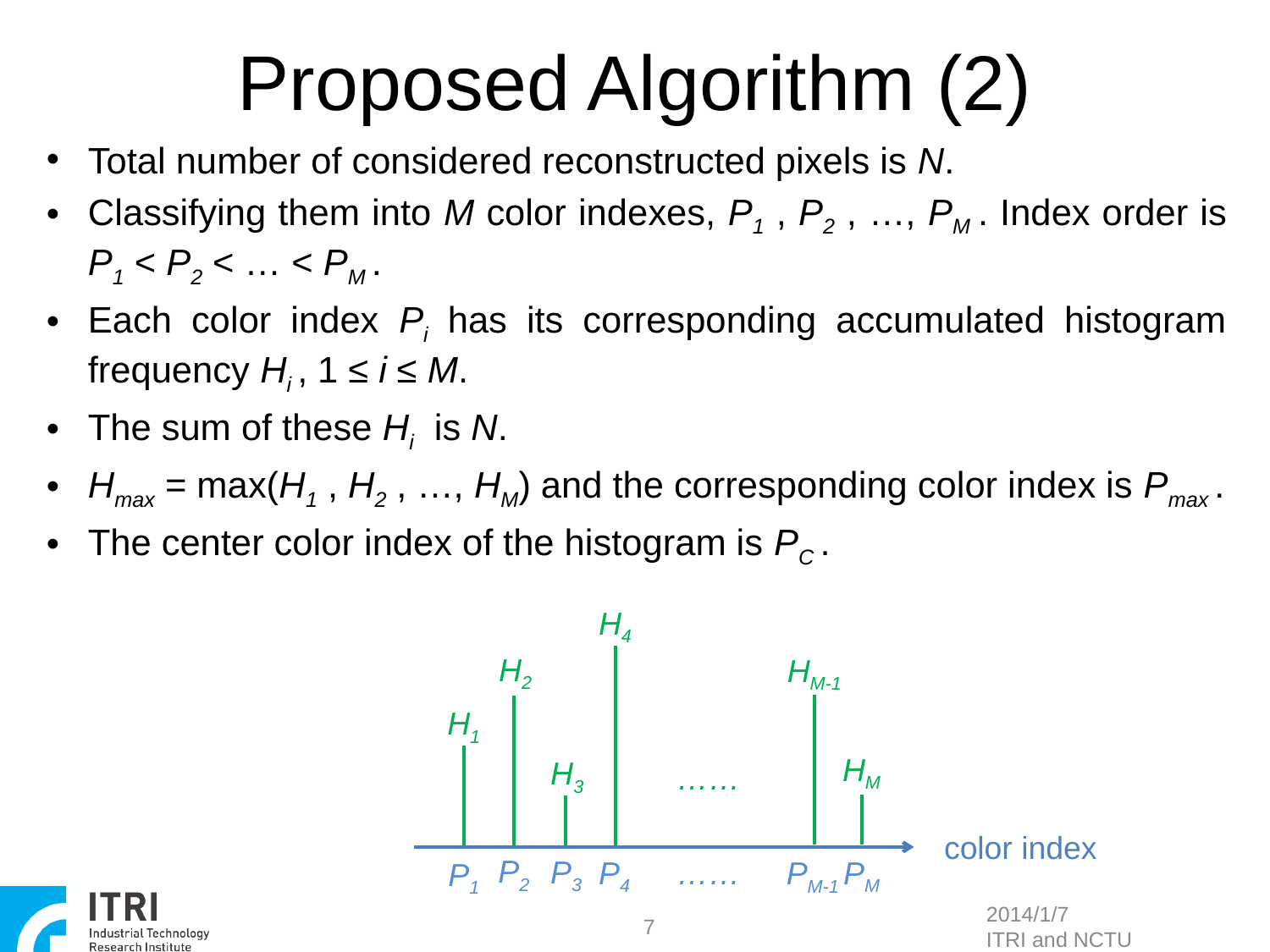

# Proposed Algorithm (2)
Total number of considered reconstructed pixels is N.
Classifying them into M color indexes, P1 , P2 , …, PM . Index order is P1 < P2 < … < PM .
Each color index Pi has its corresponding accumulated histogram frequency Hi , 1 ≤ i ≤ M.
The sum of these Hi  is N.
Hmax = max(H1 , H2 , …, HM) and the corresponding color index is Pmax .
The center color index of the histogram is PC .
H4
H2
HM-1
H1
HM
H3
……
color index
P2
P3
PM
P4
……
PM-1
P1
7
2014/1/7
ITRI and NCTU